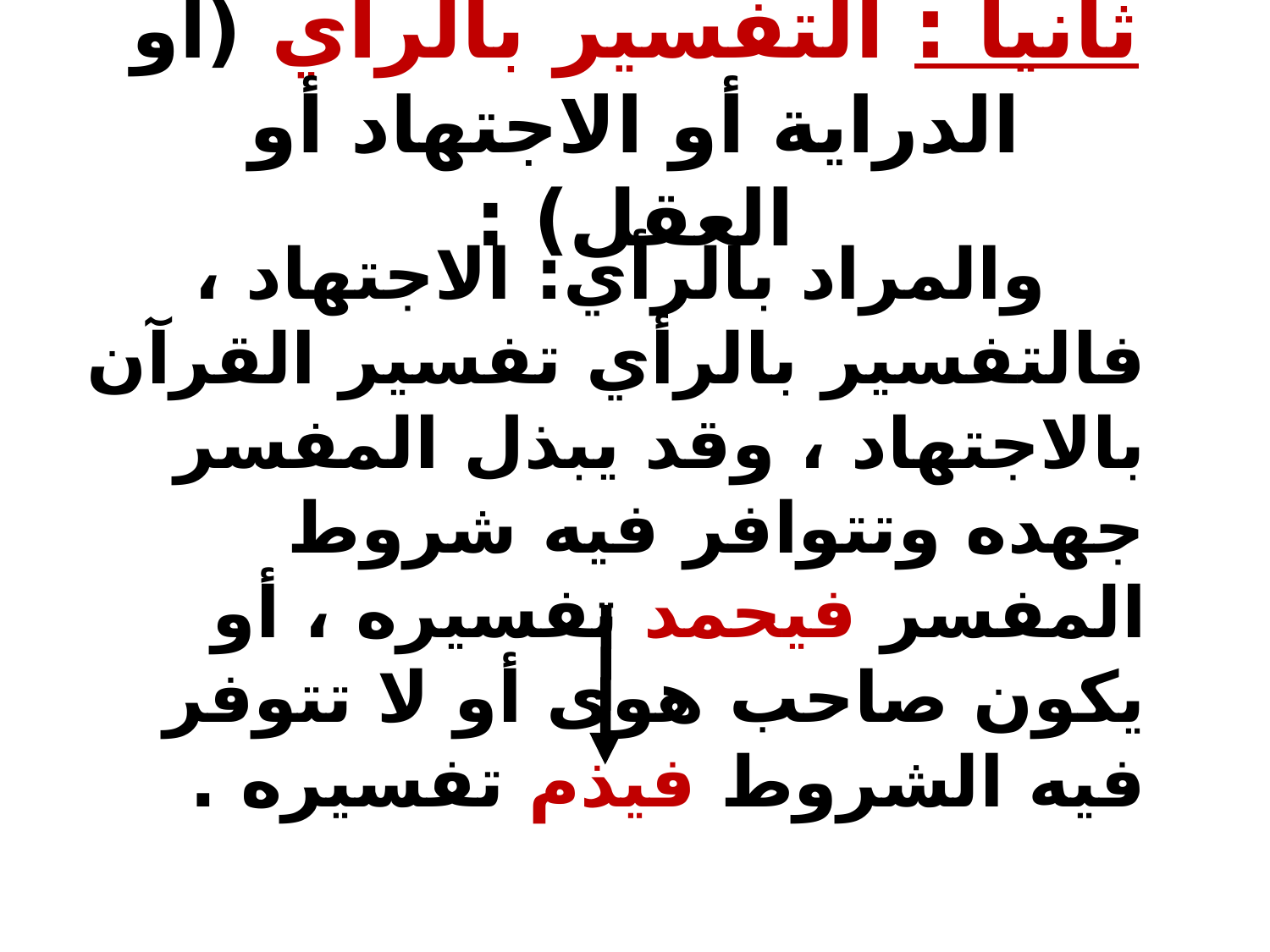

# ثانيا : التفسير بالرأي (أو الدراية أو الاجتهاد أو العقل) :
      والمراد بالرأي: الاجتهاد ، فالتفسير بالرأي تفسير القرآن بالاجتهاد ، وقد يبذل المفسر جهده وتتوافر فيه شروط المفسر فيحمد تفسيره ، أو يكون صاحب هوى أو لا تتوفر فيه الشروط فيذم تفسيره .